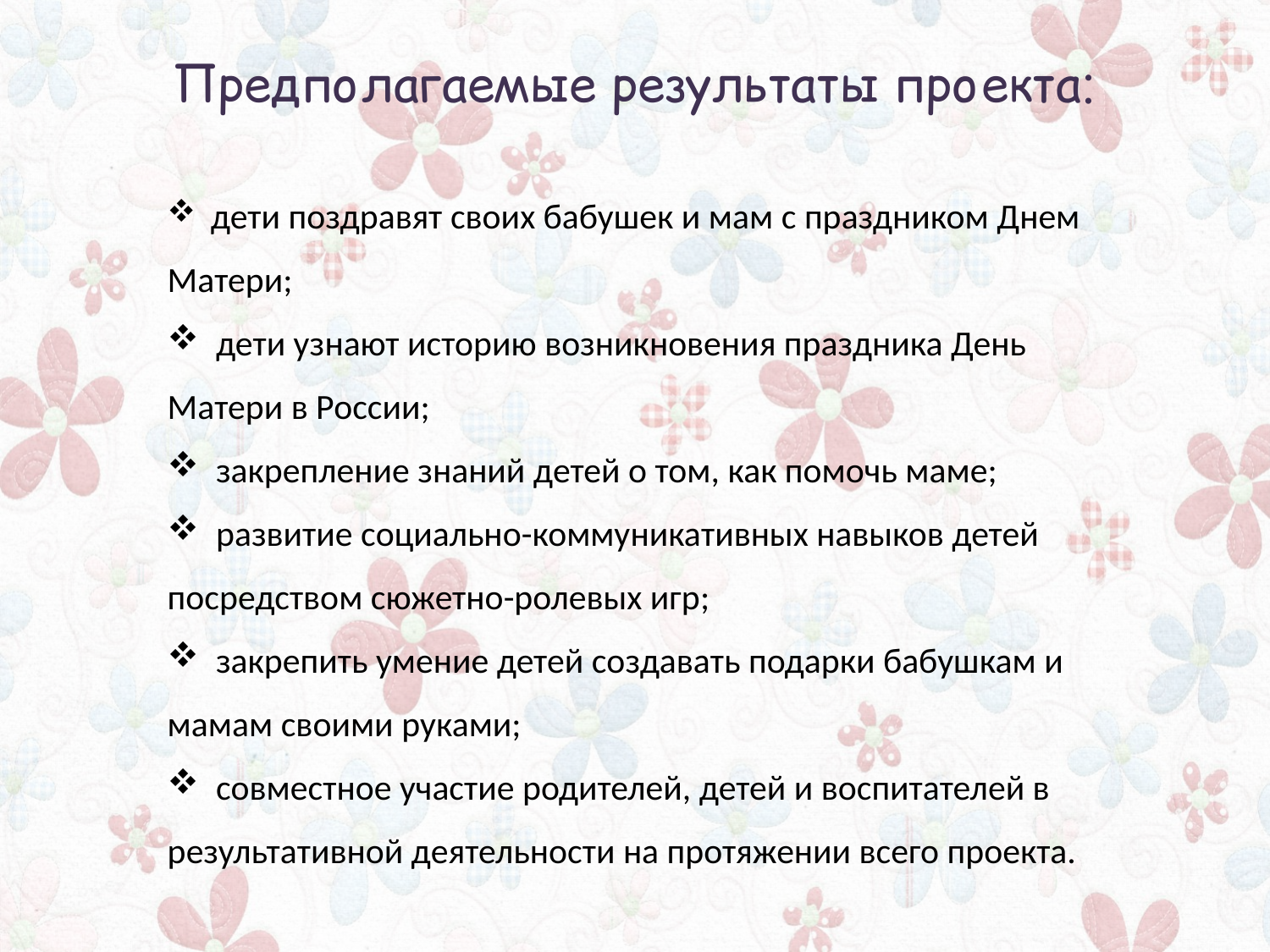

Предполагаемые результаты проекта:
  дети поздравят своих бабушек и мам с праздником Днем Матери;
  дети узнают историю возникновения праздника День Матери в России;
  закрепление знаний детей о том, как помочь маме;
  развитие социально-коммуникативных навыков детей посредством сюжетно-ролевых игр;
  закрепить умение детей создавать подарки бабушкам и мамам своими руками;
  совместное участие родителей, детей и воспитателей в результативной деятельности на протяжении всего проекта.